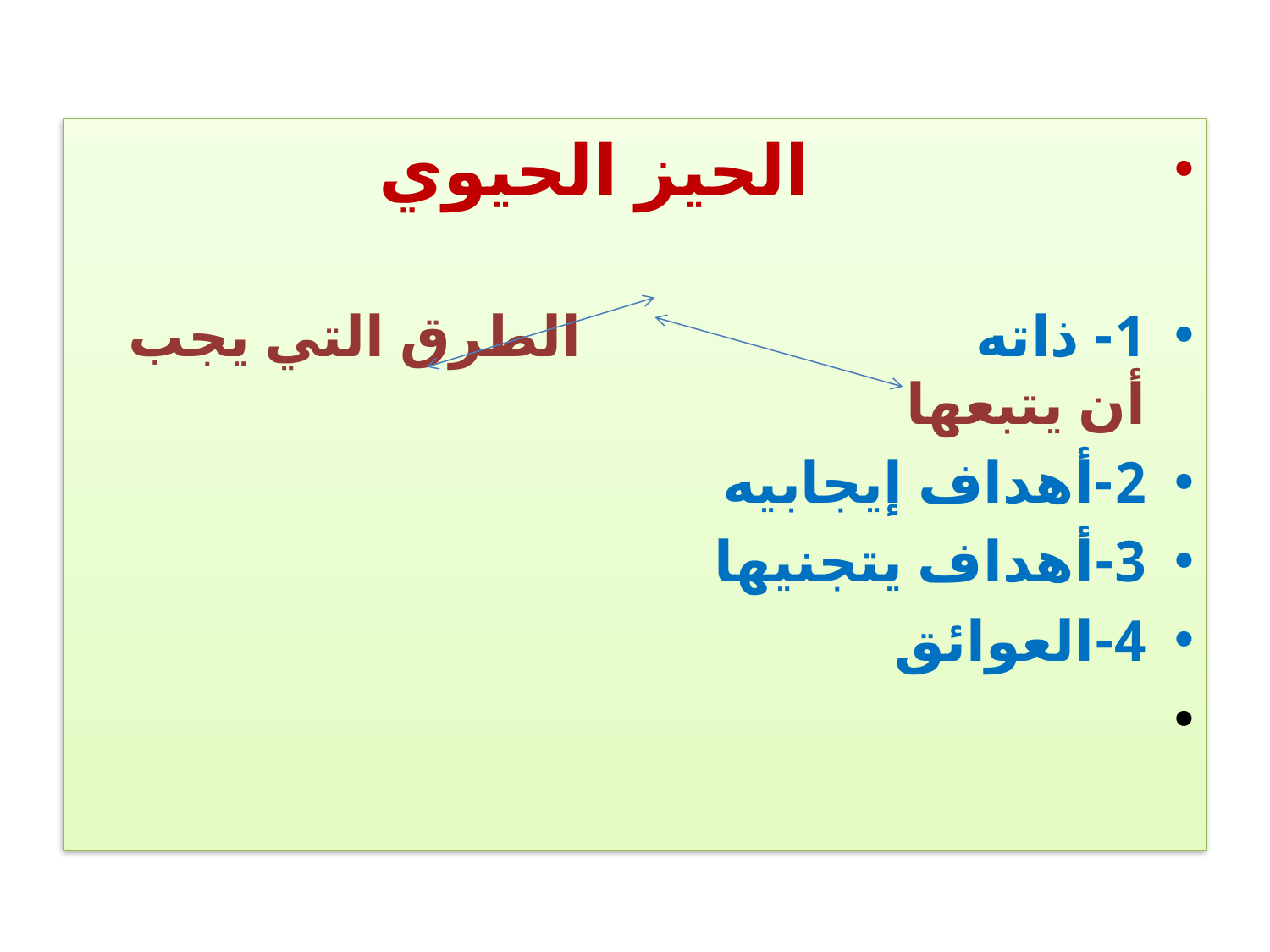

الحيز الحيوي

1- ذاته                           الطرق التي يجب أن يتبعها
2-أهداف إيجابيه
3-أهداف يتجنيها
4-العوائق